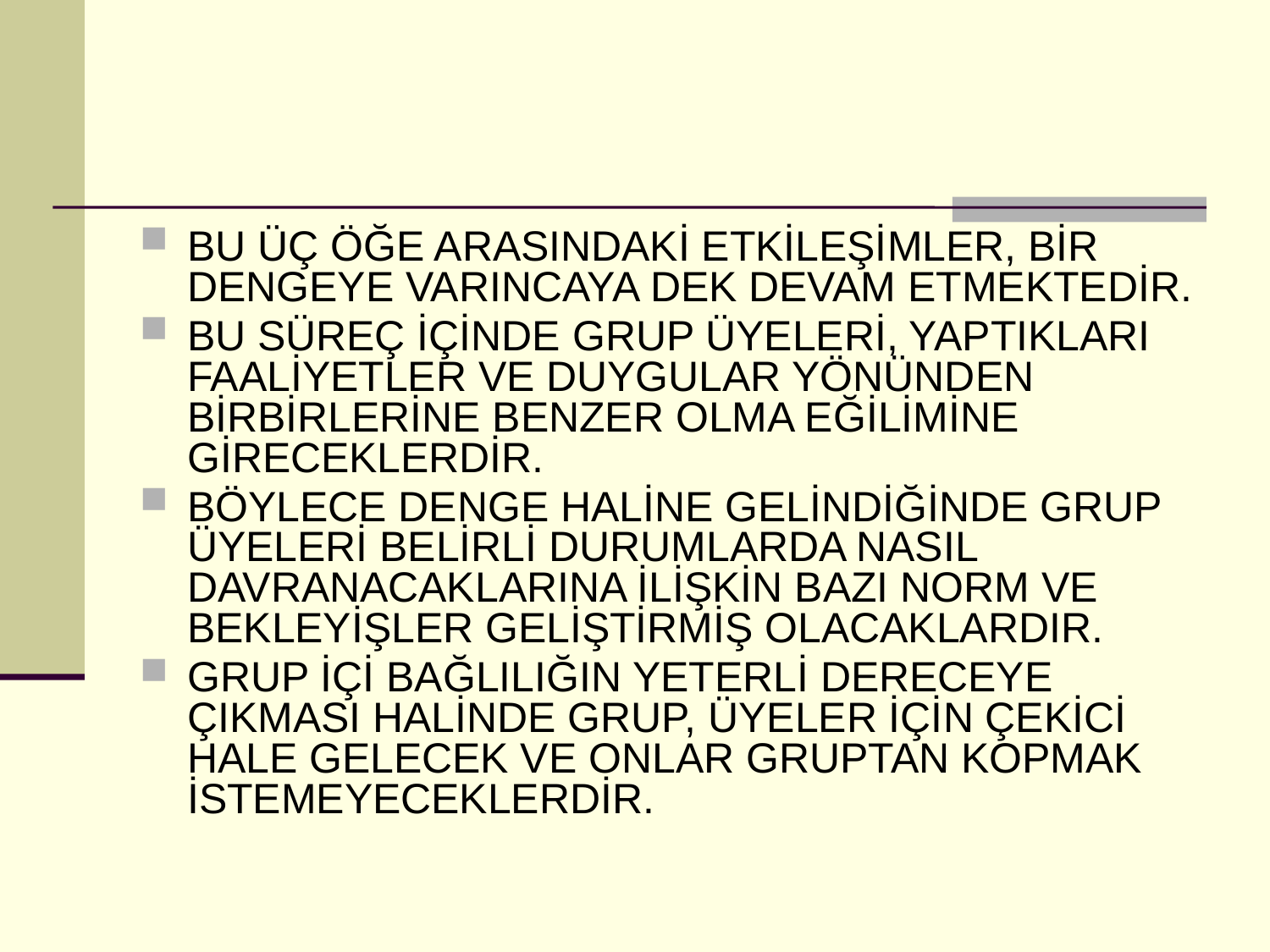

#
BU ÜÇ ÖĞE ARASINDAKİ ETKİLEŞİMLER, BİR DENGEYE VARINCAYA DEK DEVAM ETMEKTEDİR.
BU SÜREÇ İÇİNDE GRUP ÜYELERİ, YAPTIKLARI FAALİYETLER VE DUYGULAR YÖNÜNDEN BİRBİRLERİNE BENZER OLMA EĞİLİMİNE GİRECEKLERDİR.
BÖYLECE DENGE HALİNE GELİNDİĞİNDE GRUP ÜYELERİ BELİRLİ DURUMLARDA NASIL DAVRANACAKLARINA İLİŞKİN BAZI NORM VE BEKLEYİŞLER GELİŞTİRMİŞ OLACAKLARDIR.
GRUP İÇİ BAĞLILIĞIN YETERLİ DERECEYE ÇIKMASI HALİNDE GRUP, ÜYELER İÇİN ÇEKİCİ HALE GELECEK VE ONLAR GRUPTAN KOPMAK İSTEMEYECEKLERDİR.